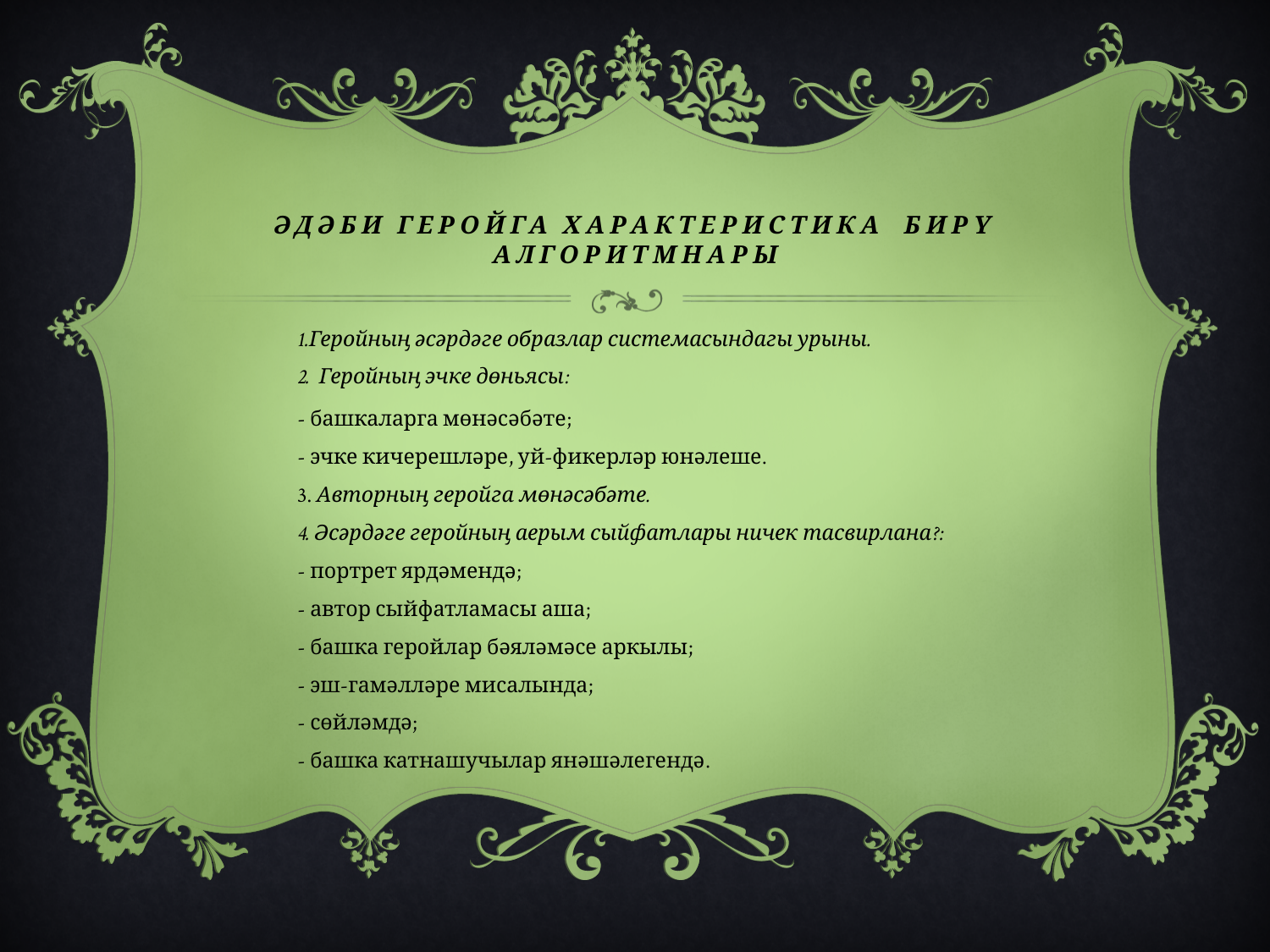

# ӘДӘБИ ГЕРОЙГА ХАРАКТЕРИСТИКА  БИРҮ АЛГОРИТМНАРЫ
1.Геройның әсәрдәге образлар системасындагы урыны.
2.  Геройның эчке дөньясы:
- башкаларга мөнәсәбәте;
- эчке кичерешләре, уй-фикерләр юнәлеше.
3. Авторның геройга мөнәсәбәте.
4. Әсәрдәге геройның аерым сыйфатлары ничек тасвирлана?:
- портрет ярдәмендә;
- автор сыйфатламасы аша;
- башка геройлар бәяләмәсе аркылы;
- эш-гамәлләре мисалында;
- сөйләмдә;
- башка катнашучылар янәшәлегендә.